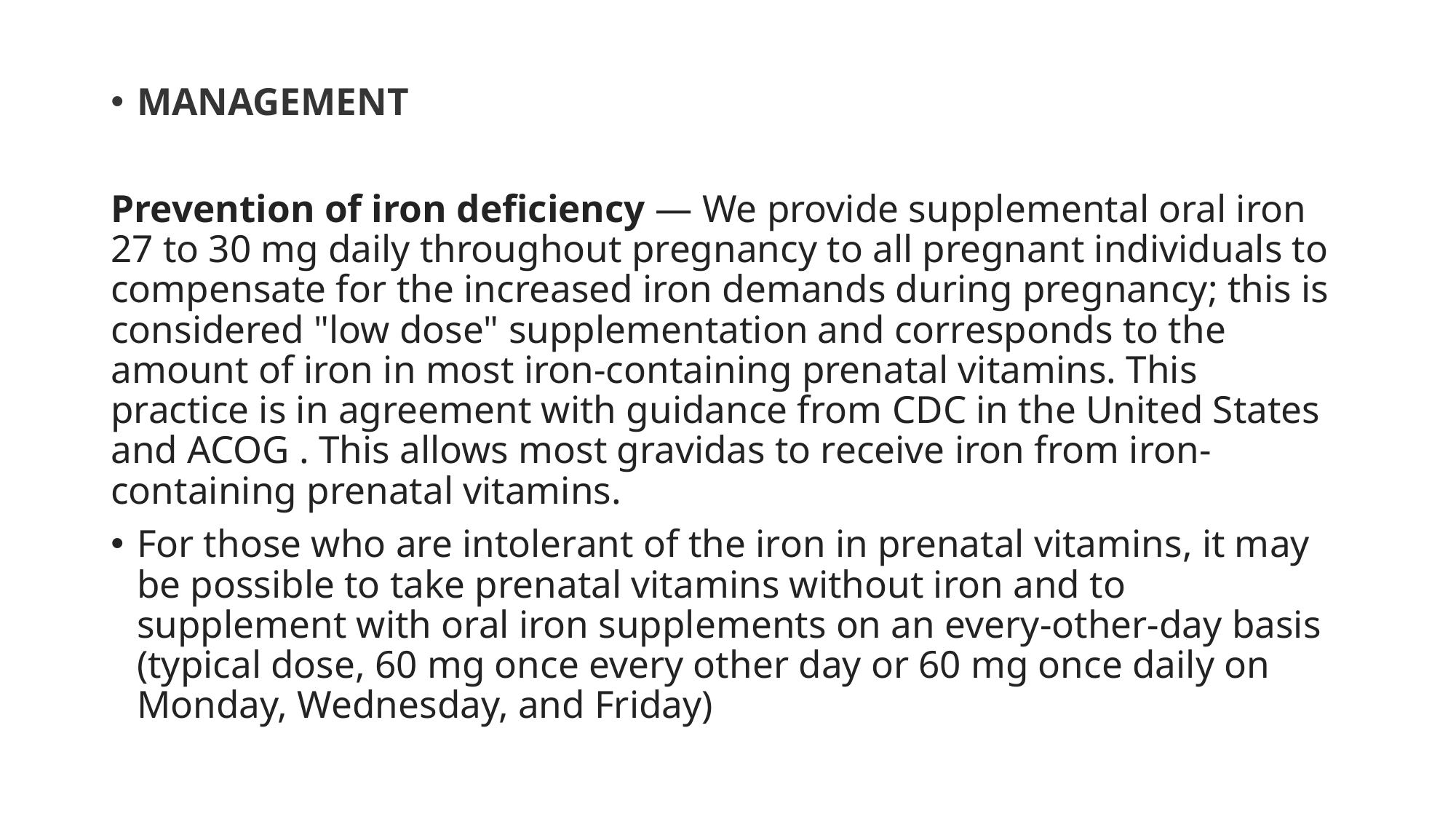

MANAGEMENT

Prevention of iron deficiency — We provide supplemental oral iron 27 to 30 mg daily throughout pregnancy to all pregnant individuals to compensate for the increased iron demands during pregnancy; this is considered "low dose" supplementation and corresponds to the amount of iron in most iron-containing prenatal vitamins. This practice is in agreement with guidance from CDC in the United States and ACOG . This allows most gravidas to receive iron from iron-containing prenatal vitamins.
For those who are intolerant of the iron in prenatal vitamins, it may be possible to take prenatal vitamins without iron and to supplement with oral iron supplements on an every-other-day basis (typical dose, 60 mg once every other day or 60 mg once daily on Monday, Wednesday, and Friday)